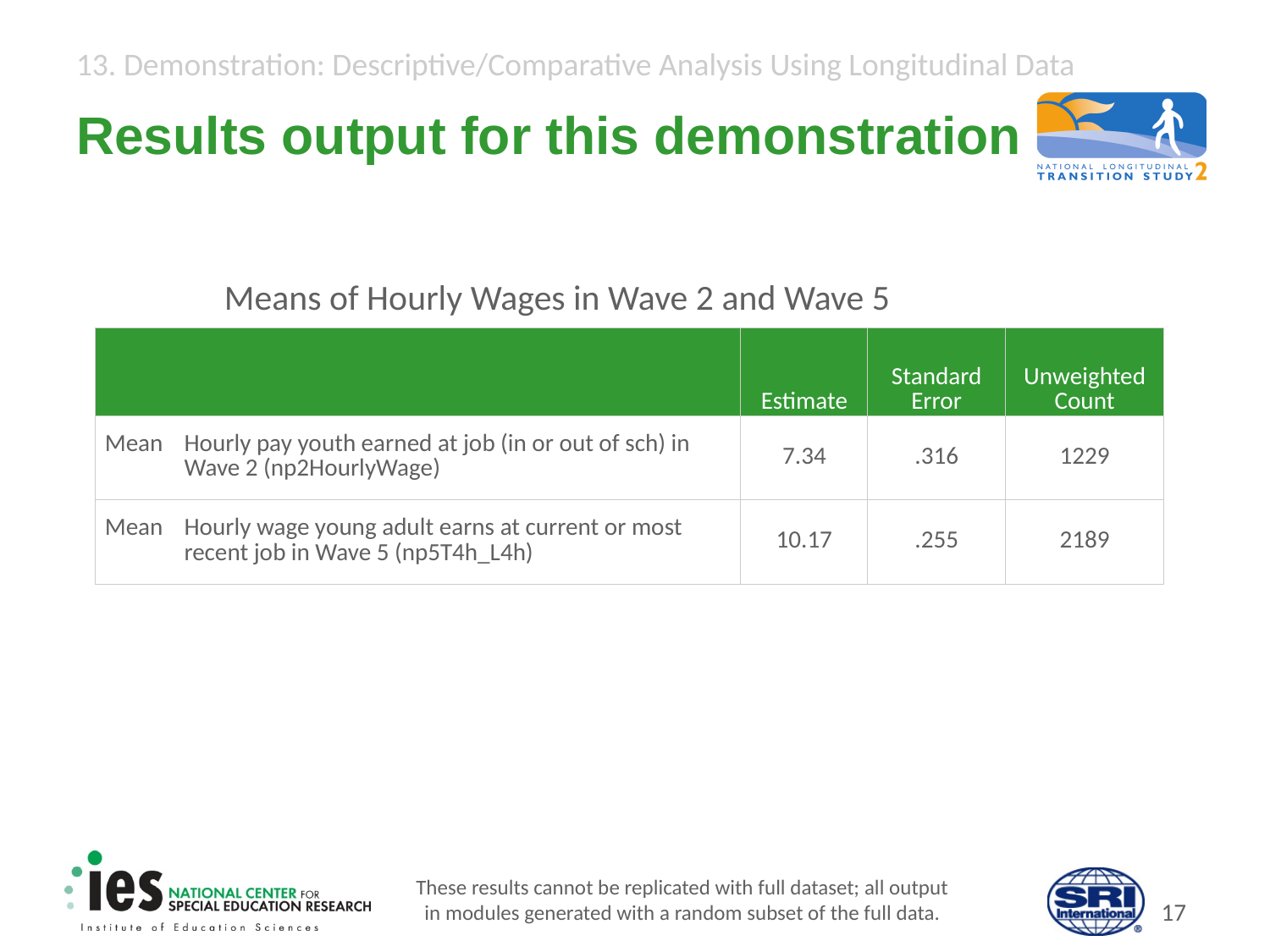

Results output for this demonstration
# Means of Hourly Wages in Wave 2 and Wave 5
|  | Estimate | Standard Error | Unweighted Count |
| --- | --- | --- | --- |
| Mean Hourly pay youth earned at job (in or out of sch) in Wave 2 (np2HourlyWage) | 7.34 | .316 | 1229 |
| Mean Hourly wage young adult earns at current or most recent job in Wave 5 (np5T4h\_L4h) | 10.17 | .255 | 2189 |
These results cannot be replicated with full dataset; all output
in modules generated with a random subset of the full data.
17